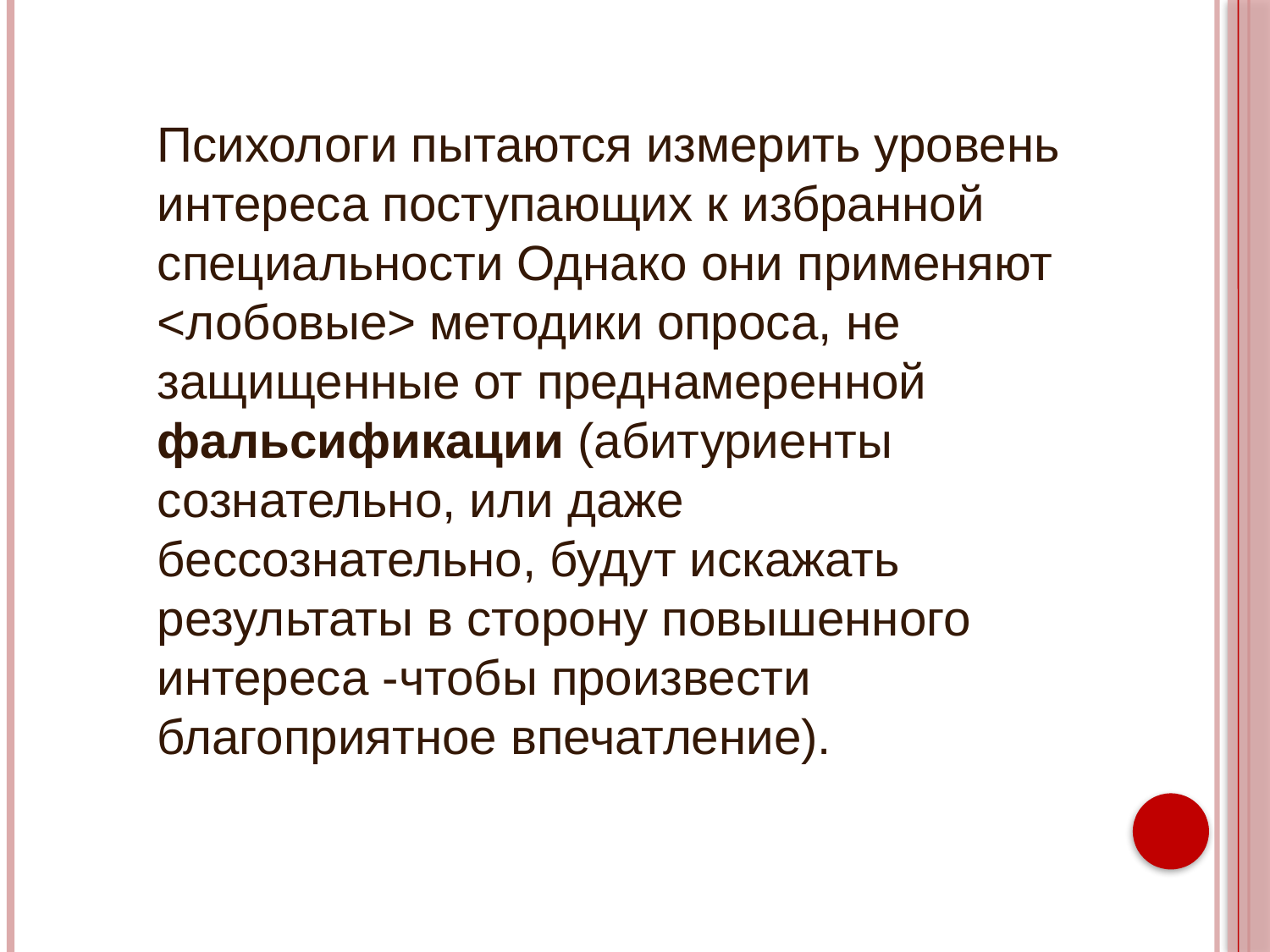

Психологи пытаются измерить уровень интереса поступающих к избранной специальности Однако они применяют <лобовые> методики опроса, не защищенные от преднамеренной фальсификации (абитуриенты сознательно, или даже бессознательно, будут искажать результаты в сторону повышенного интереса -чтобы произвести благоприятное впечатление).